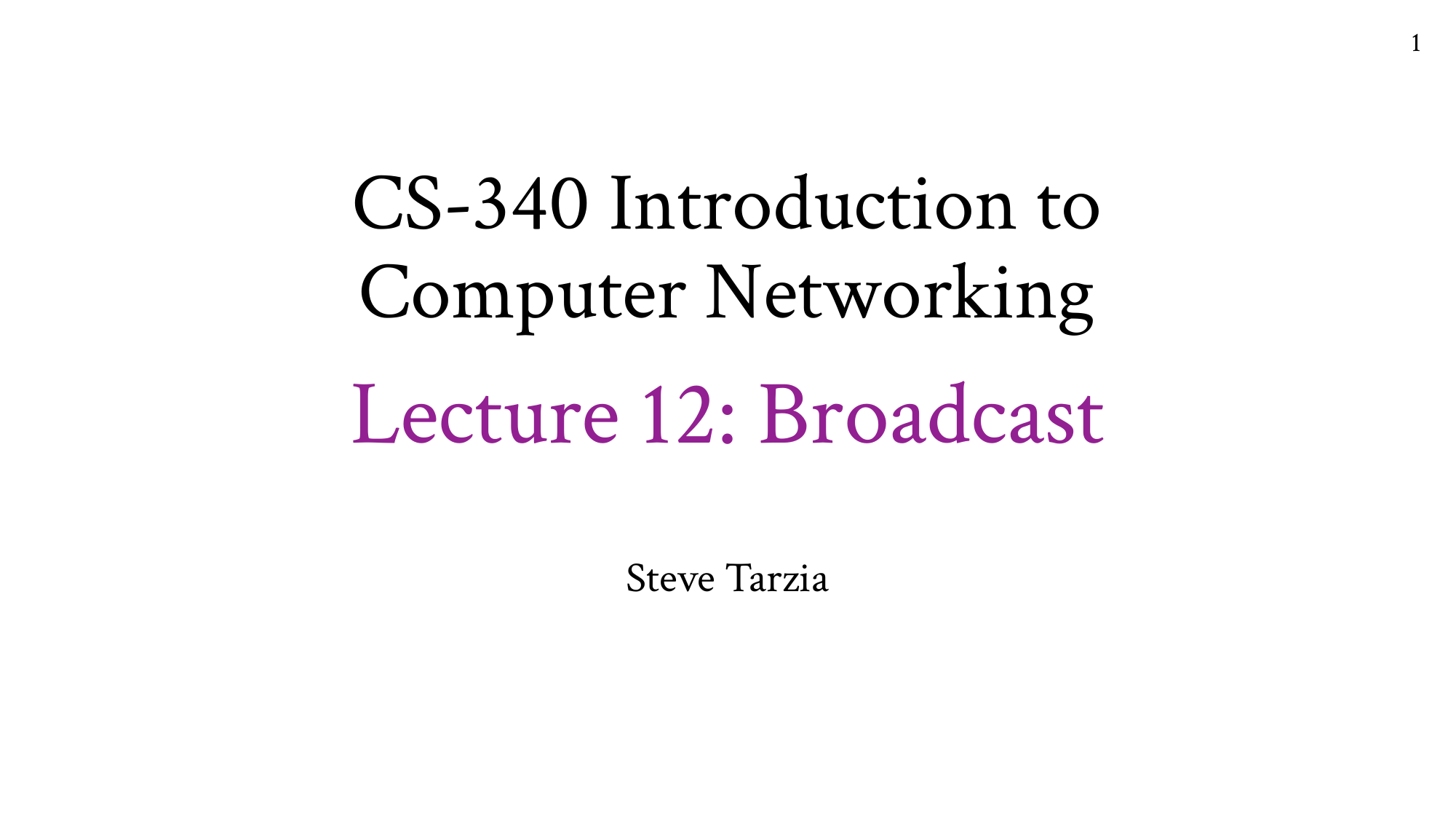

# CS-340 Introduction to Computer Networking Lecture 12: Broadcast
Steve Tarzia